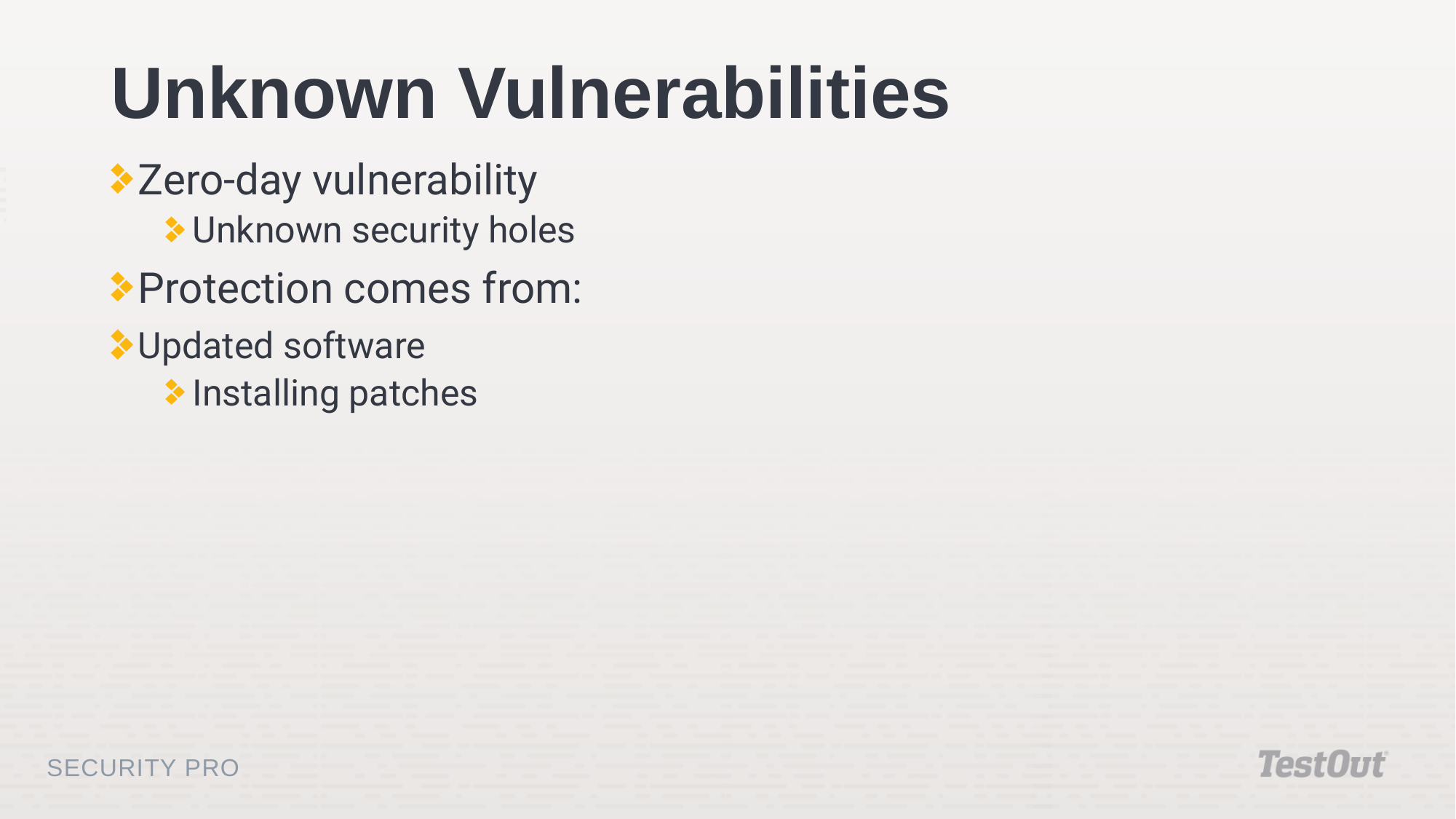

# Unknown Vulnerabilities
Zero-day vulnerability
Unknown security holes
Protection comes from:
Updated software
Installing patches
Security Pro